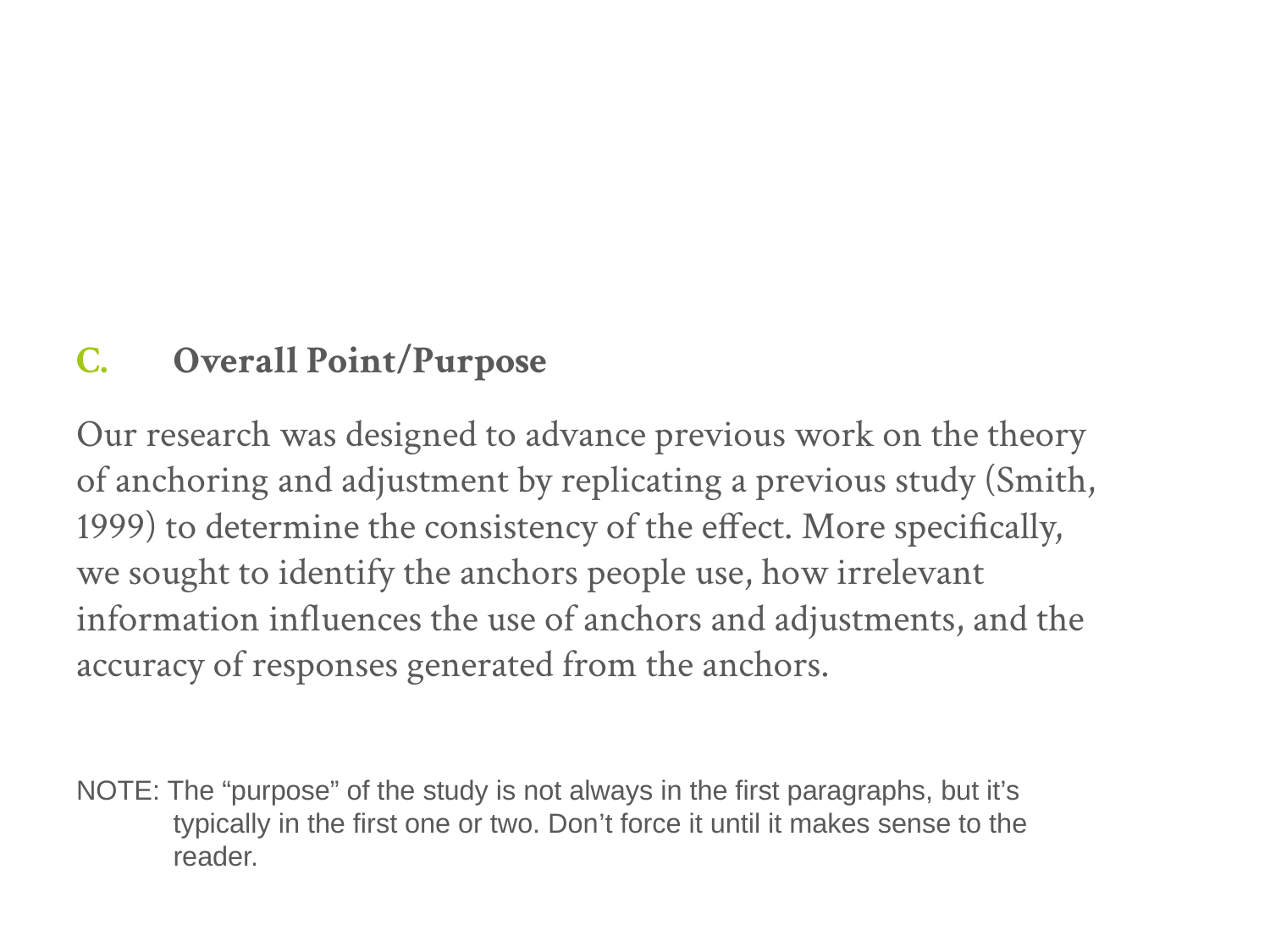

#
Overall Point/Purpose
Our research was designed to advance previous work on the theory of anchoring and adjustment by replicating a previous study (Smith, 1999) to determine the consistency of the effect. More specifically, we sought to identify the anchors people use, how irrelevant information influences the use of anchors and adjustments, and the accuracy of responses generated from the anchors.

NOTE: The “purpose” of the study is not always in the first paragraphs, but it’s typically in the first one or two. Don’t force it until it makes sense to the reader.